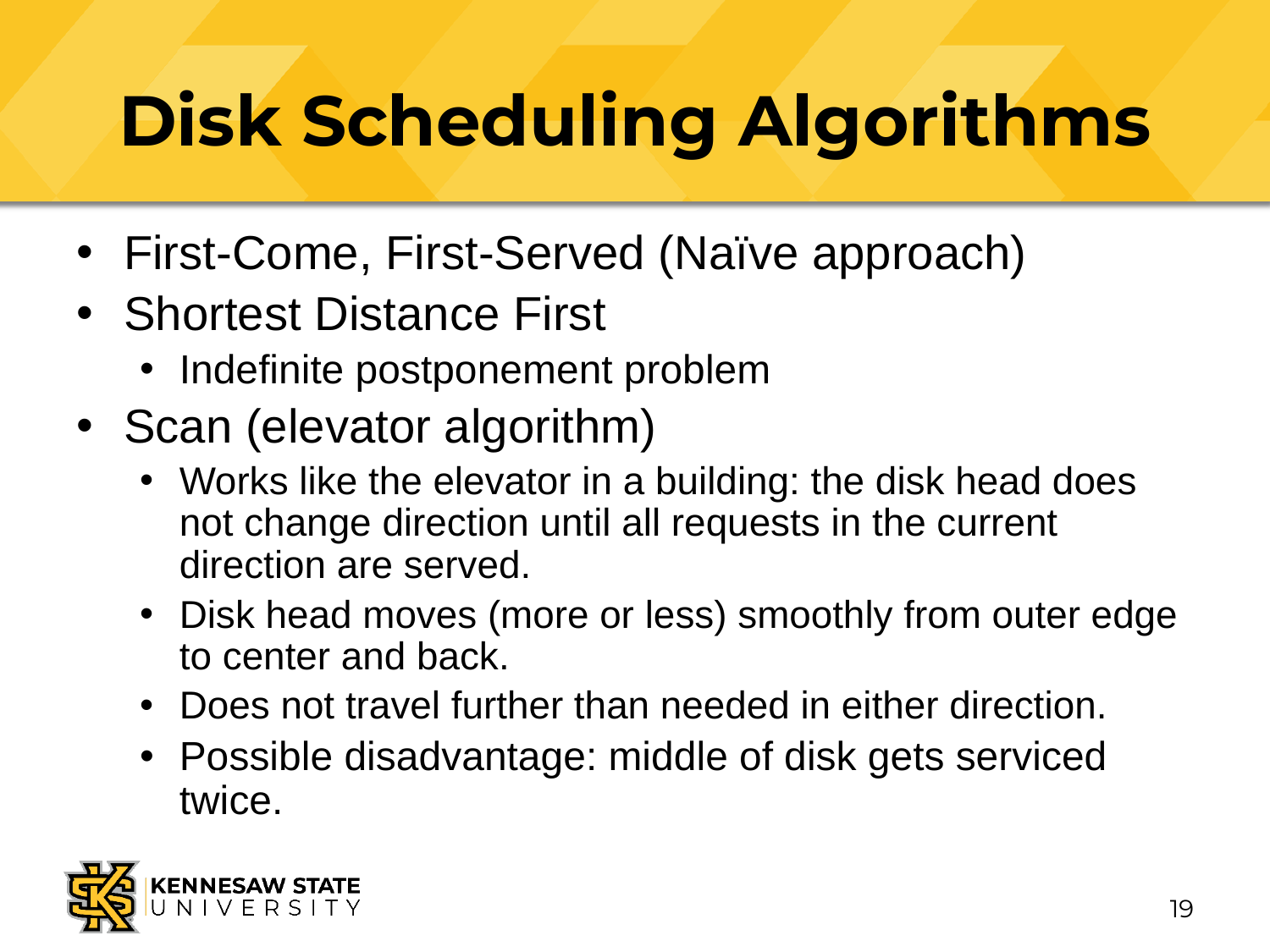

# Disk Scheduling Algorithms
First-Come, First-Served (Naïve approach)
Shortest Distance First
Indefinite postponement problem
Scan (elevator algorithm)
Works like the elevator in a building: the disk head does not change direction until all requests in the current direction are served.
Disk head moves (more or less) smoothly from outer edge to center and back.
Does not travel further than needed in either direction.
Possible disadvantage: middle of disk gets serviced twice.
19